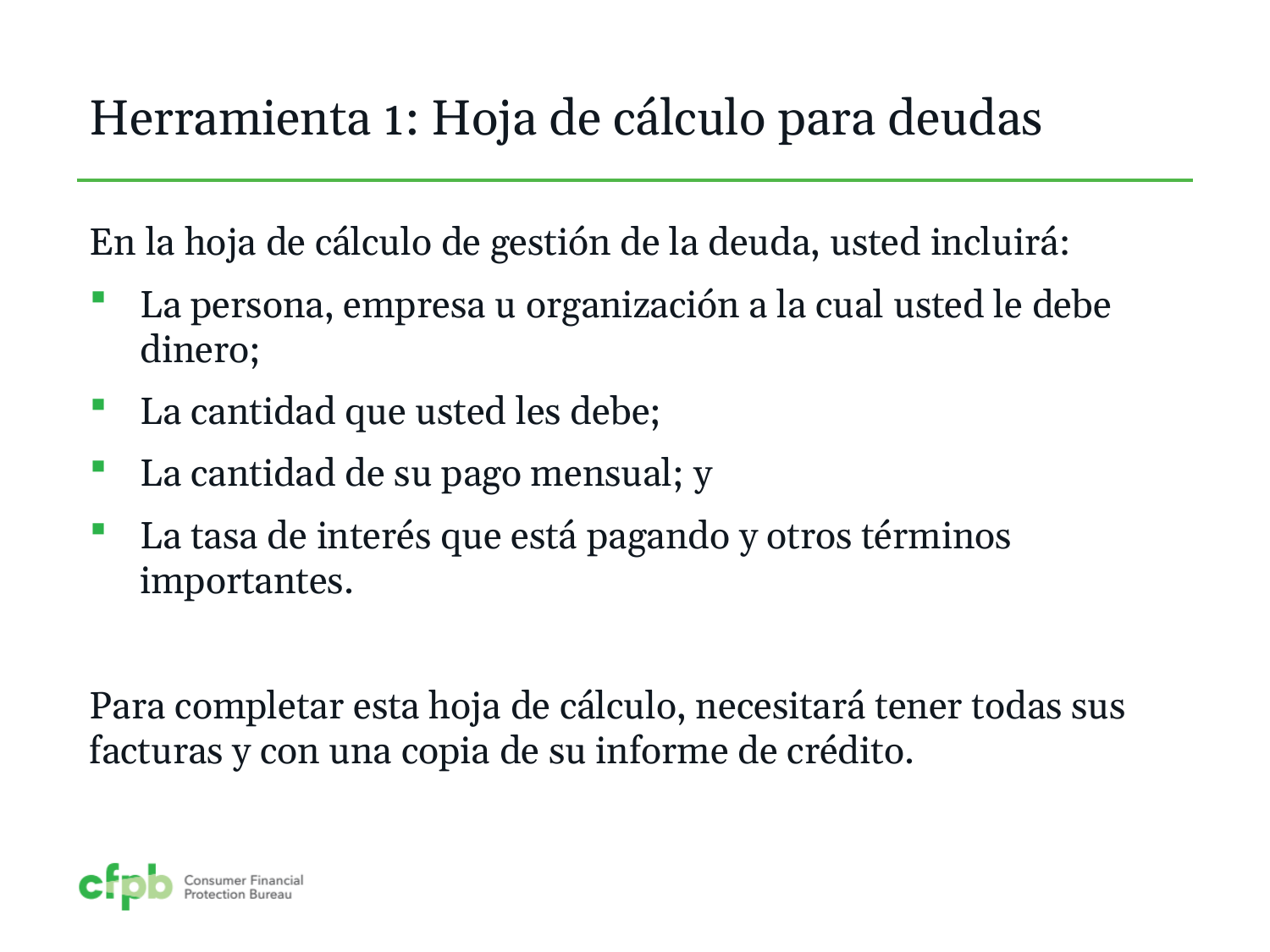

# Herramienta 1: Hoja de cálculo para deudas
En la hoja de cálculo de gestión de la deuda, usted incluirá:
La persona, empresa u organización a la cual usted le debe dinero;
La cantidad que usted les debe;
La cantidad de su pago mensual; y
La tasa de interés que está pagando y otros términos importantes.

Para completar esta hoja de cálculo, necesitará tener todas sus facturas y con una copia de su informe de crédito.